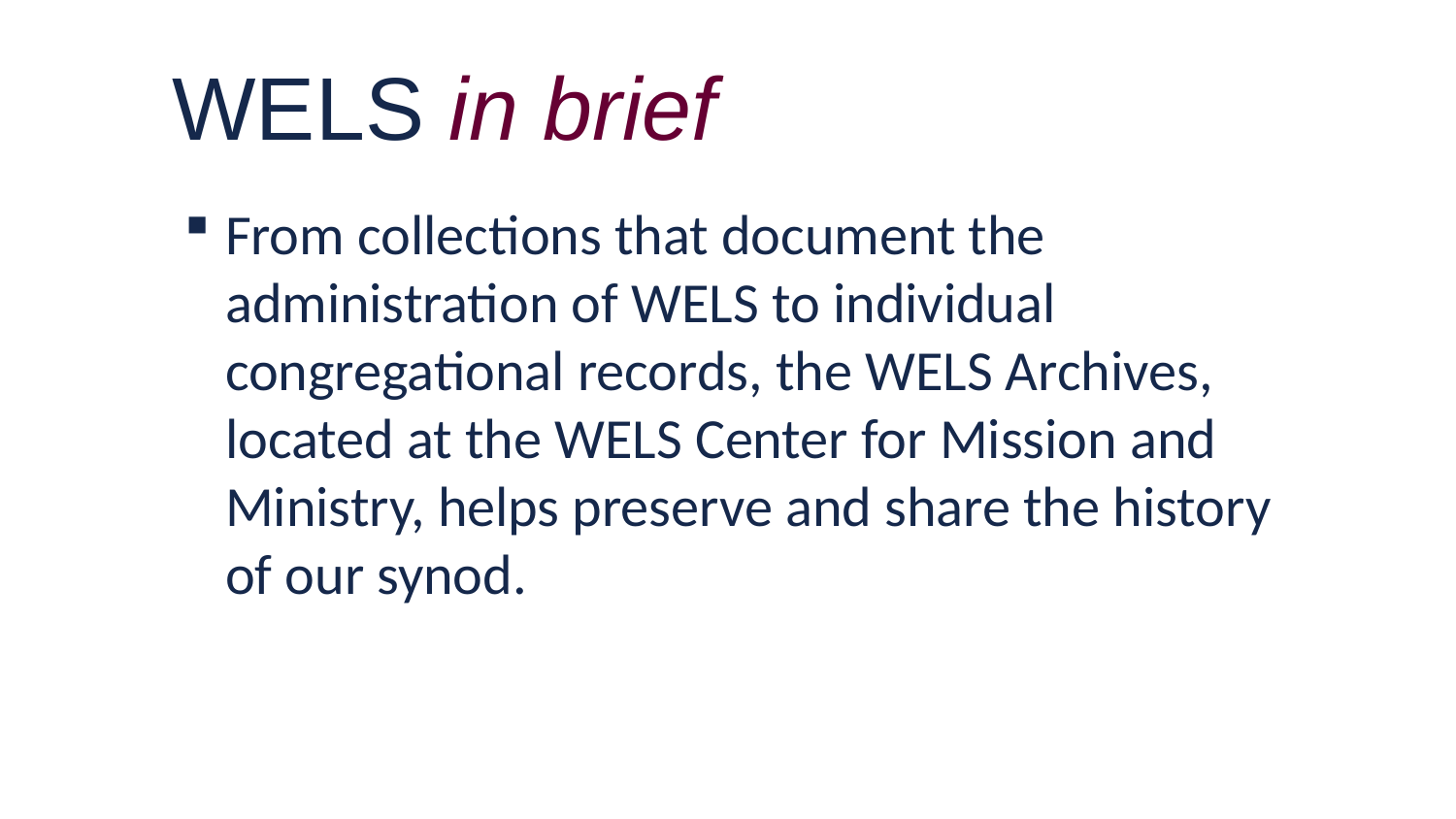

# WELS in brief
From collections that document the administration of WELS to individual congregational records, the WELS Archives, located at the WELS Center for Mission and Ministry, helps preserve and share the history of our synod.